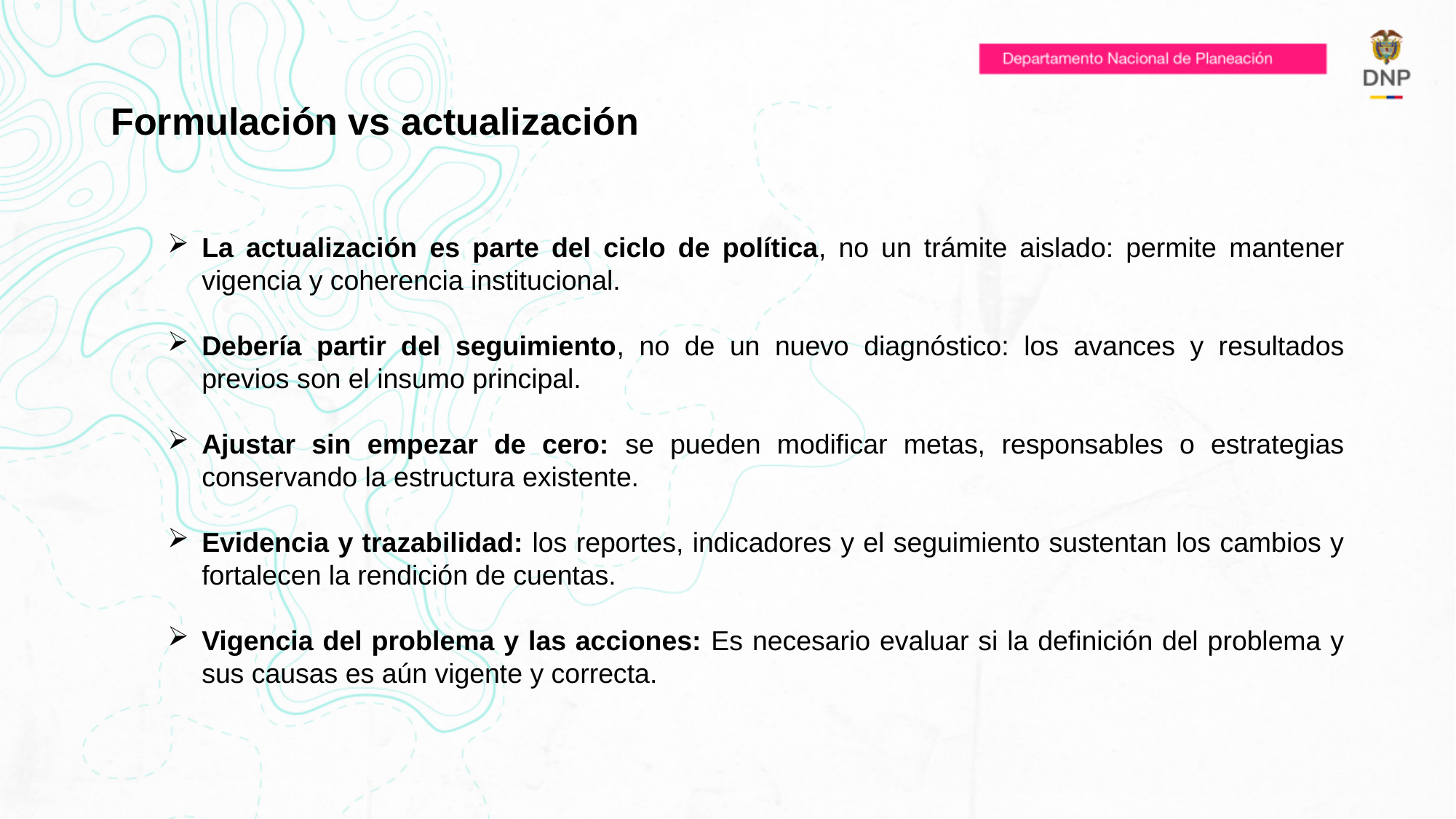

# Formulación vs actualización
La actualización es parte del ciclo de política, no un trámite aislado: permite mantener vigencia y coherencia institucional.

Debería partir del seguimiento, no de un nuevo diagnóstico: los avances y resultados previos son el insumo principal.

Ajustar sin empezar de cero: se pueden modificar metas, responsables o estrategias conservando la estructura existente.

Evidencia y trazabilidad: los reportes, indicadores y el seguimiento sustentan los cambios y fortalecen la rendición de cuentas.

Vigencia del problema y las acciones: Es necesario evaluar si la definición del problema y sus causas es aún vigente y correcta.